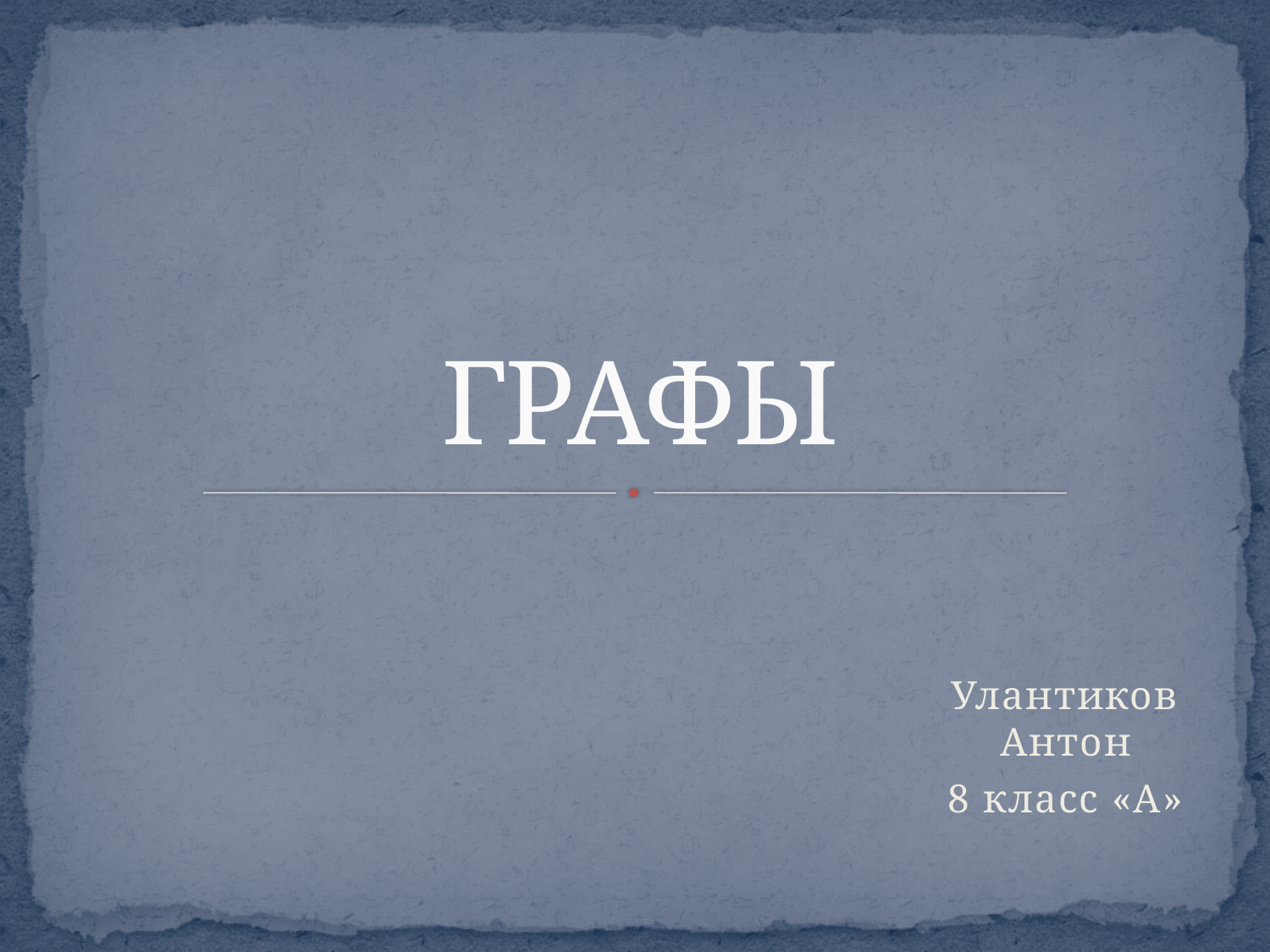

# ГРАФЫ
Улантиков Антон
8 класс «А»